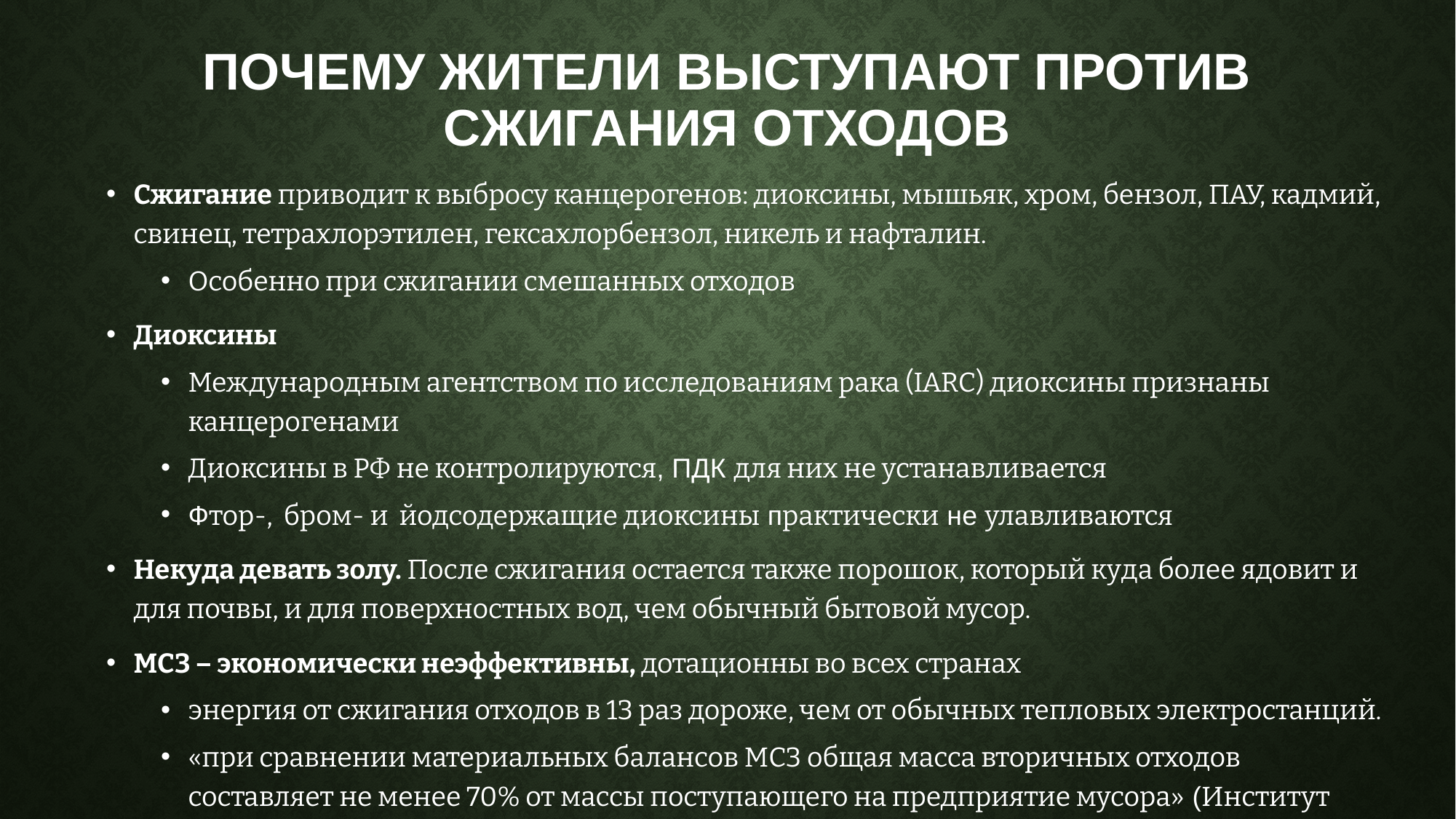

# Почему жители выступают против сжигания отходов
Сжигание приводит к выбросу канцерогенов: диоксины, мышьяк, хром, бензол, ПАУ, кадмий, свинец, тетрахлорэтилен, гексахлорбензол, никель и нафталин.
Особенно при сжигании смешанных отходов
Диоксины
Международным агентством по исследованиям рака (IARC) диоксины признаны канцерогенами
Диоксины в РФ не контролируются, ПДК для них не устанавливается
Фтор-,  бром- и  йодсодержащие диоксины практически не улавливаются
Некуда девать золу. После сжигания остается также порошок, который куда более ядовит и для почвы, и для поверхностных вод, чем обычный бытовой мусор.
МСЗ – экономически неэффективны, дотационны во всех странах
энергия от сжигания отходов в 13 раз дороже, чем от обычных тепловых электростанций.
«при сравнении материальных балансов МСЗ общая масса вторичных отходов составляет не менее 70% от массы поступающего на предприятие мусора» (Институт экологии НИУ ВШЭ)